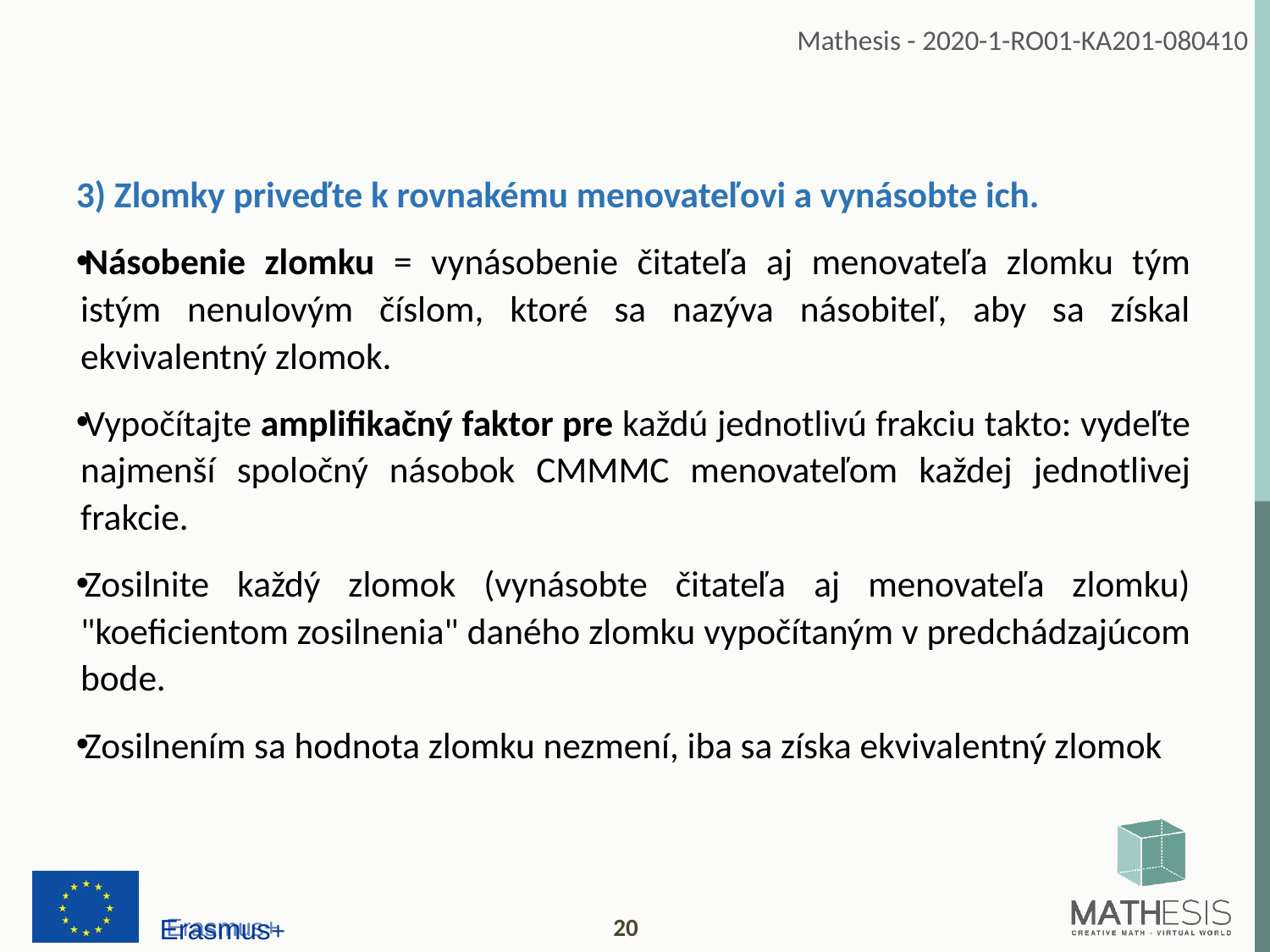

3) Zlomky priveďte k rovnakému menovateľovi a vynásobte ich.
Násobenie zlomku = vynásobenie čitateľa aj menovateľa zlomku tým istým nenulovým číslom, ktoré sa nazýva násobiteľ, aby sa získal ekvivalentný zlomok.
Vypočítajte amplifikačný faktor pre každú jednotlivú frakciu takto: vydeľte najmenší spoločný násobok CMMMC menovateľom každej jednotlivej frakcie.
Zosilnite každý zlomok (vynásobte čitateľa aj menovateľa zlomku) "koeficientom zosilnenia" daného zlomku vypočítaným v predchádzajúcom bode.
Zosilnením sa hodnota zlomku nezmení, iba sa získa ekvivalentný zlomok